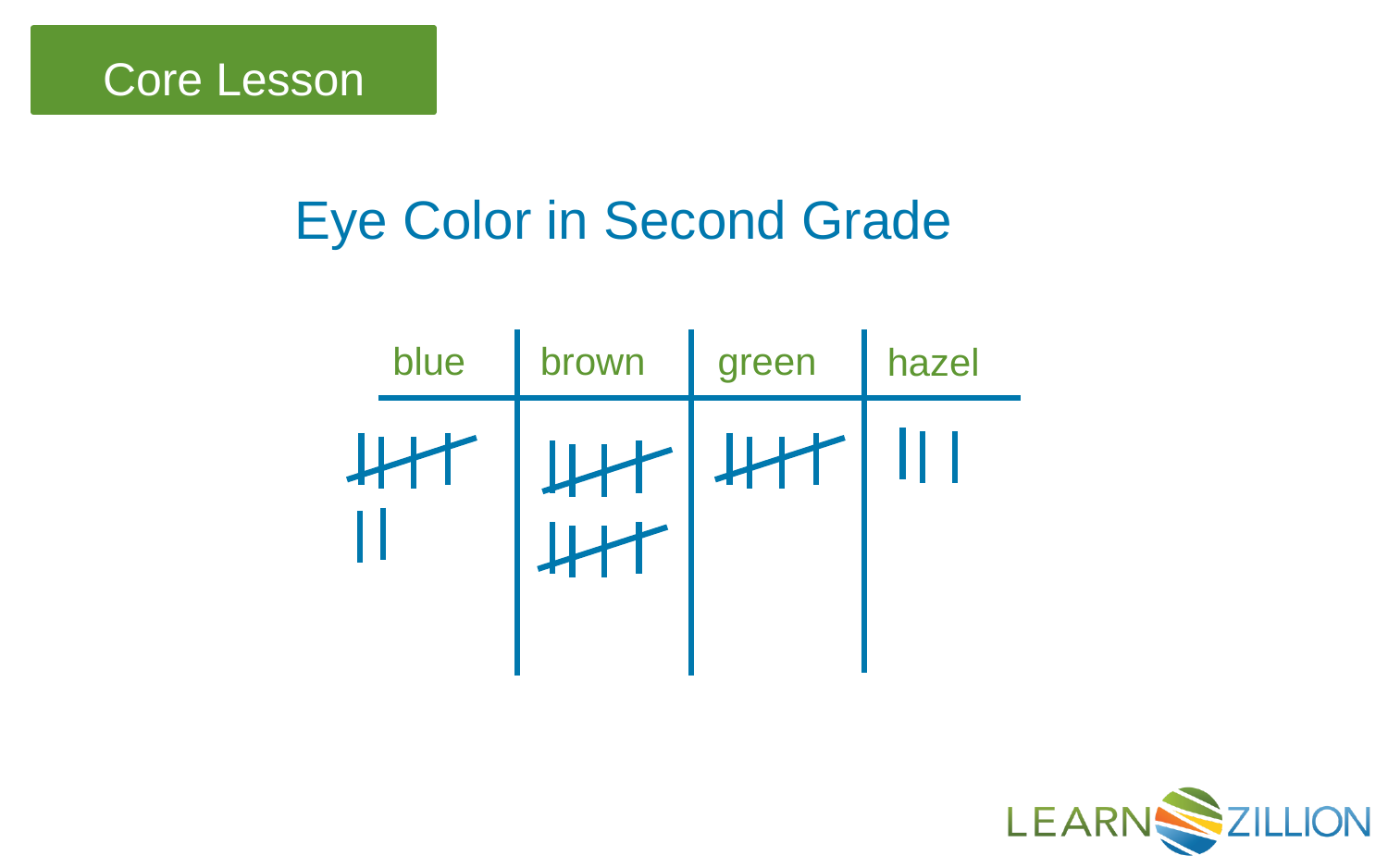

Eye Color in Second Grade
blue
brown
green
hazel